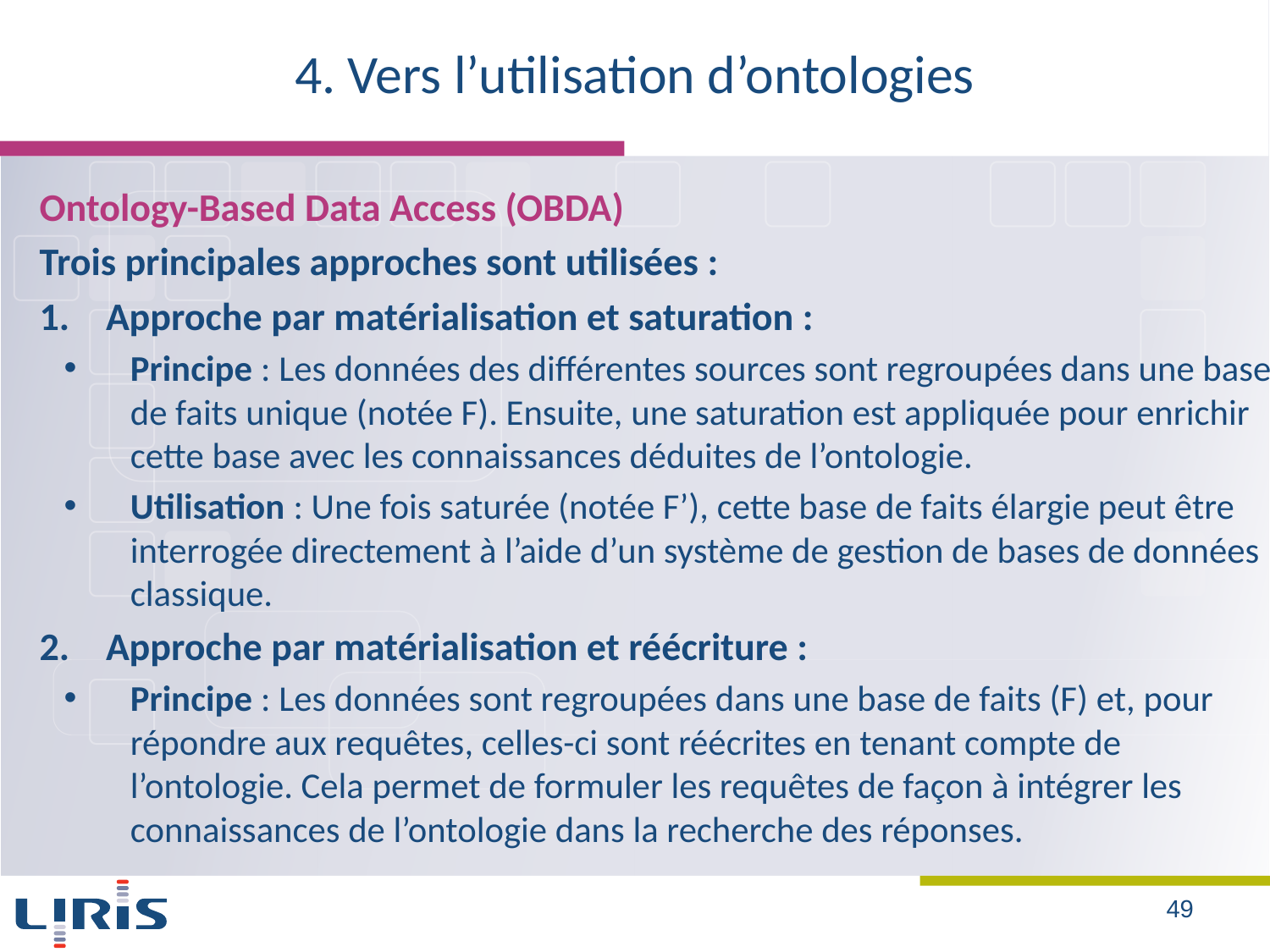

# 4. Vers l’utilisation d’ontologies
Ontology-Based Data Access (OBDA)
Trois principales approches sont utilisées :
Approche par matérialisation et saturation :
Principe : Les données des différentes sources sont regroupées dans une base de faits unique (notée F). Ensuite, une saturation est appliquée pour enrichir cette base avec les connaissances déduites de l’ontologie.
Utilisation : Une fois saturée (notée F’), cette base de faits élargie peut être interrogée directement à l’aide d’un système de gestion de bases de données classique.
Approche par matérialisation et réécriture :
Principe : Les données sont regroupées dans une base de faits (F) et, pour répondre aux requêtes, celles-ci sont réécrites en tenant compte de l’ontologie. Cela permet de formuler les requêtes de façon à intégrer les connaissances de l’ontologie dans la recherche des réponses.
49